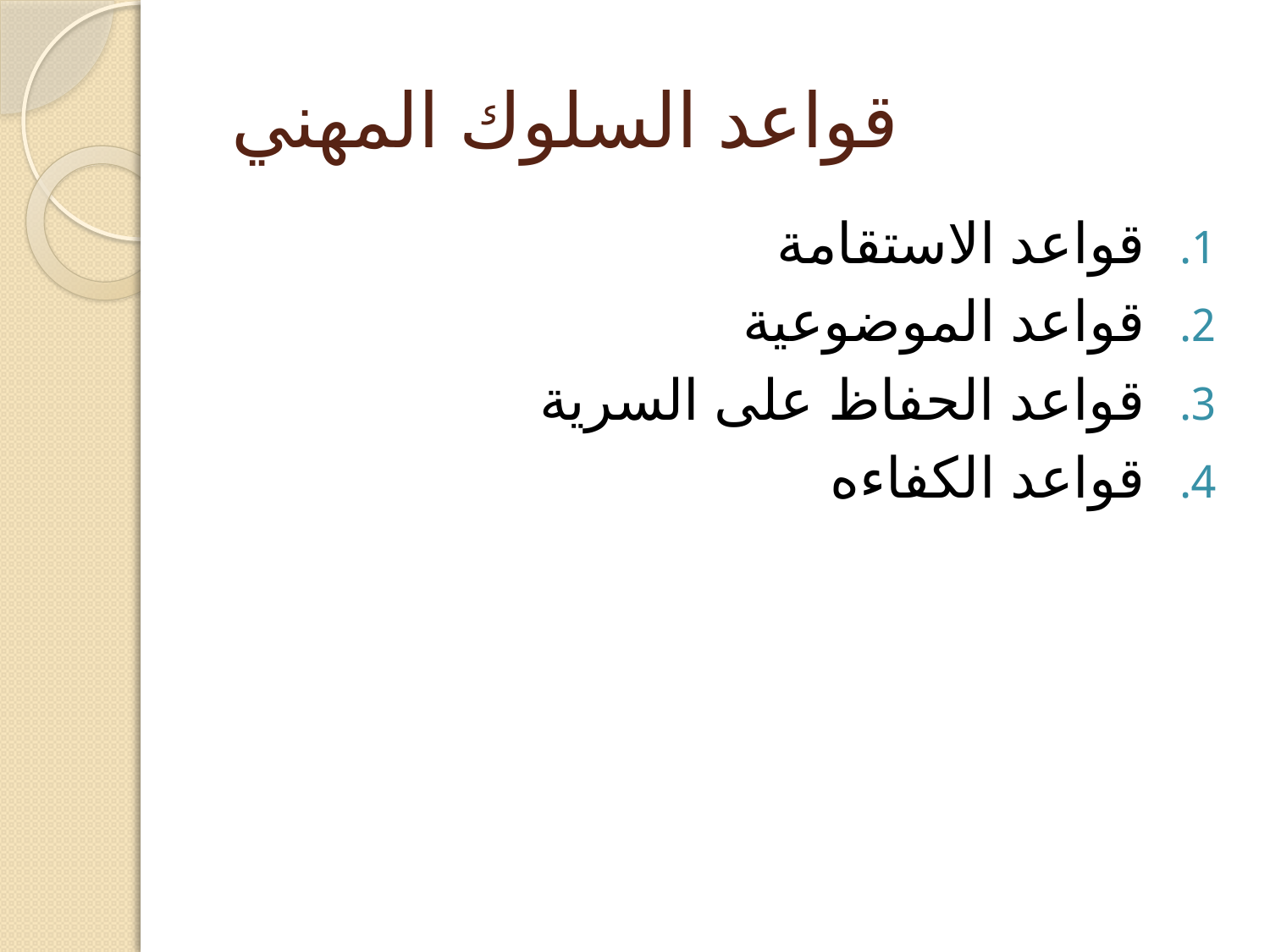

# قواعد السلوك المهني
قواعد الاستقامة
قواعد الموضوعية
قواعد الحفاظ على السرية
قواعد الكفاءه